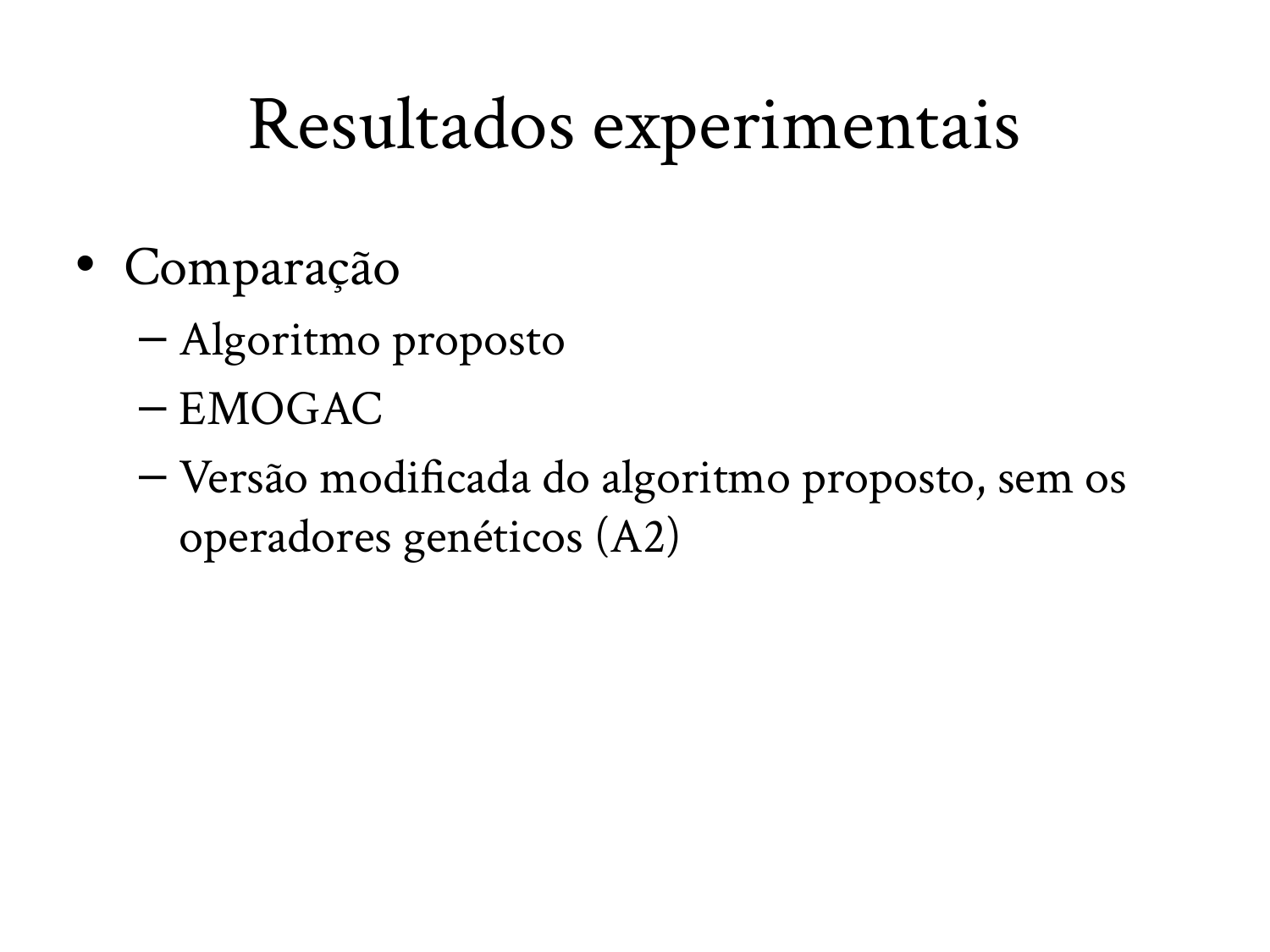

Resultados experimentais
Comparação
Algoritmo proposto
EMOGAC
Versão modificada do algoritmo proposto, sem os operadores genéticos (A2)